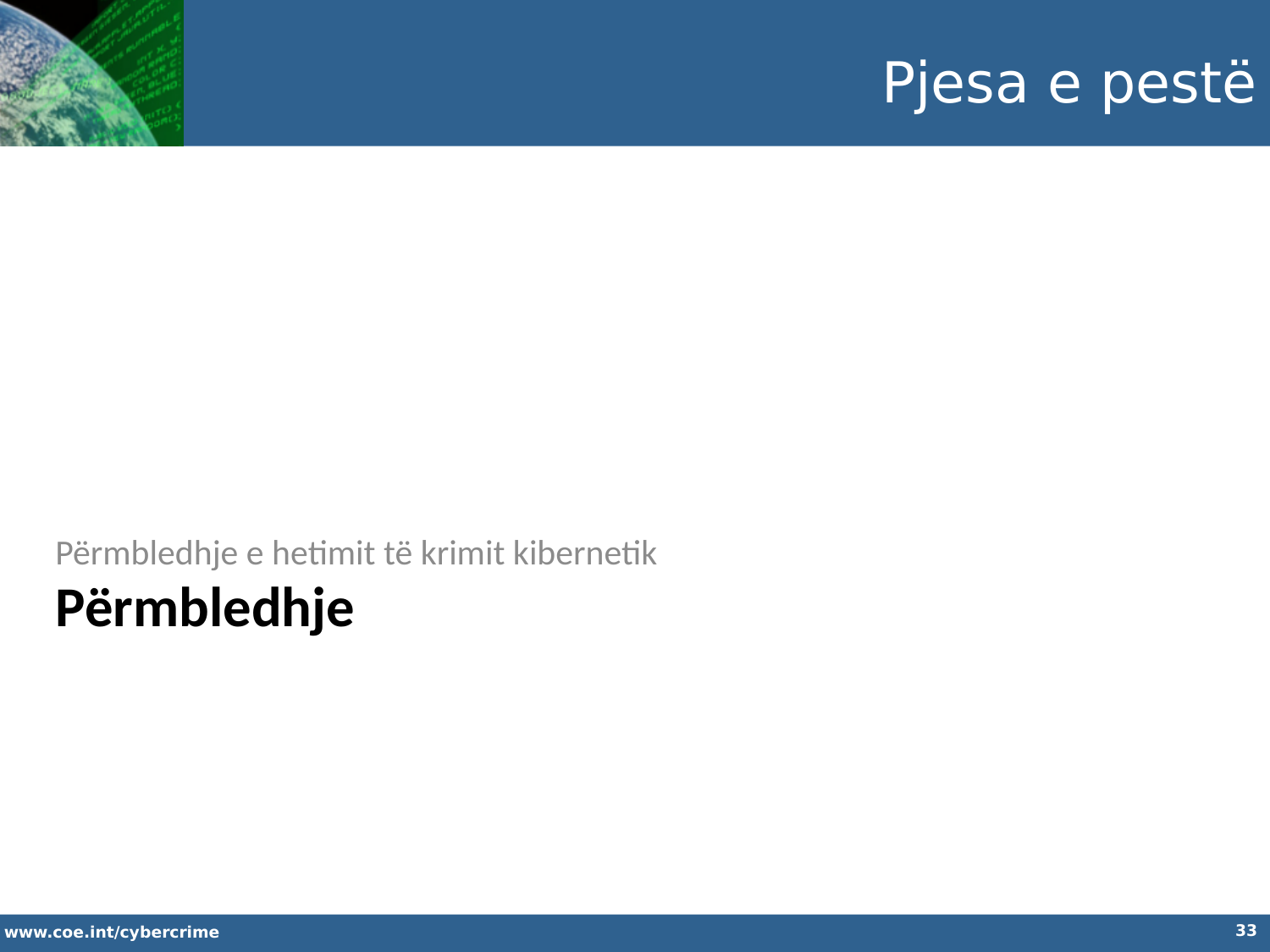

Pjesa e pestë
Përmbledhje e hetimit të krimit kibernetik
Përmbledhje
33